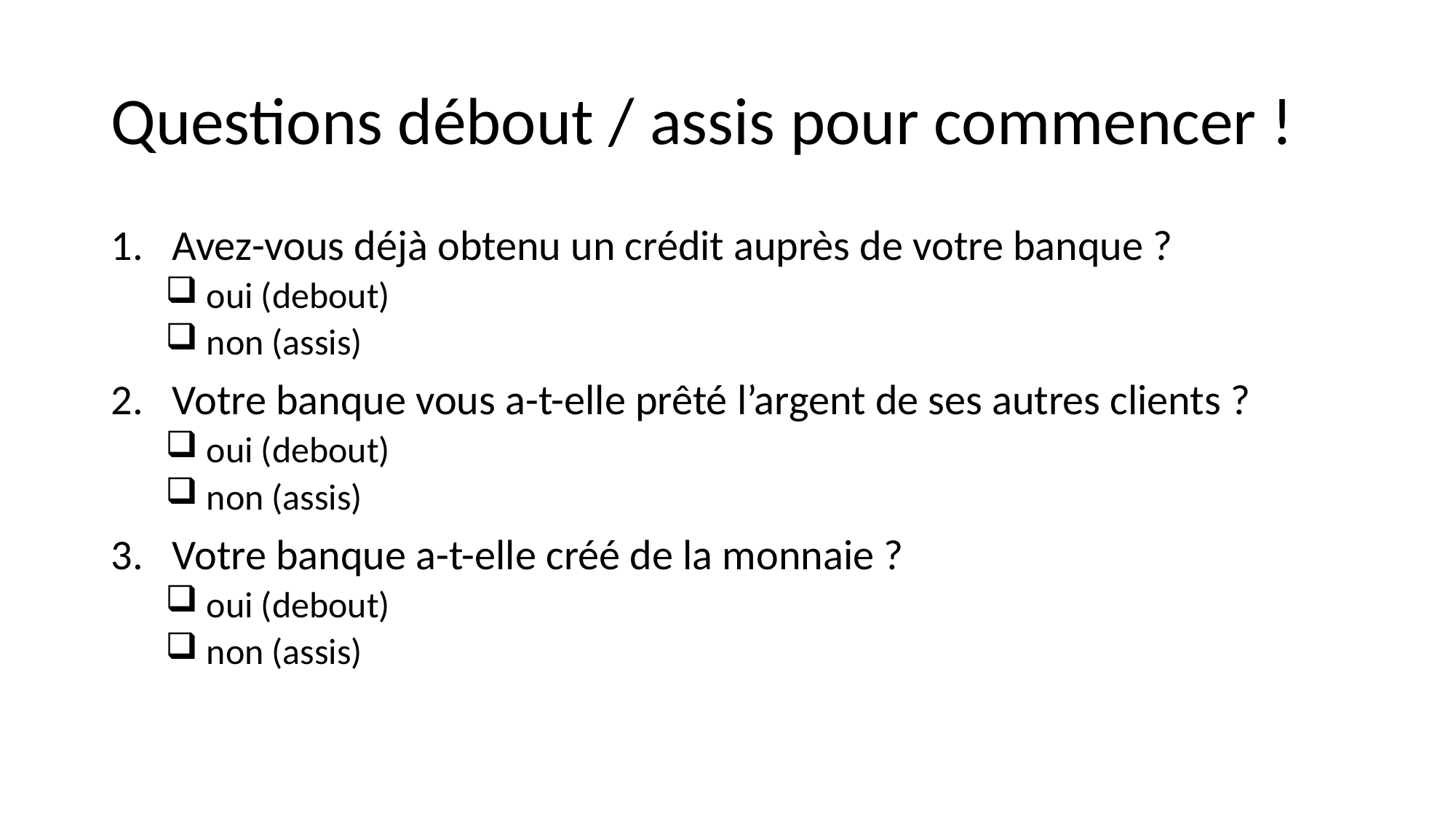

# Questions débout / assis pour commencer !
Avez-vous déjà obtenu un crédit auprès de votre banque ?
 oui (debout)
 non (assis)
Votre banque vous a-t-elle prêté l’argent de ses autres clients ?
 oui (debout)
 non (assis)
Votre banque a-t-elle créé de la monnaie ?
 oui (debout)
 non (assis)